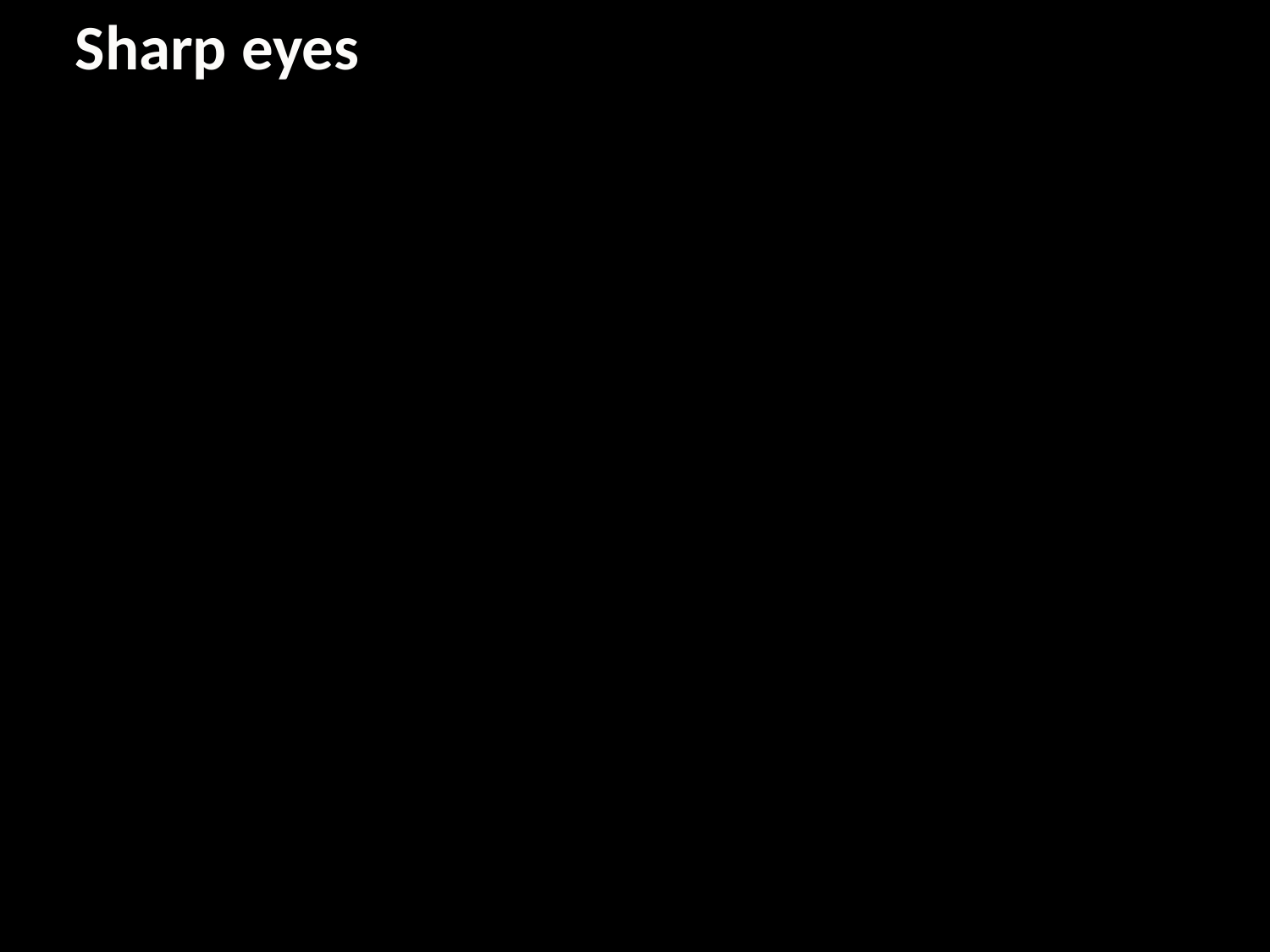

Sharp eyes
 wash my clothes
 clean my room
 play basketball
 go for a walk
 go shopping
 do morning exercises
 take a dancing class